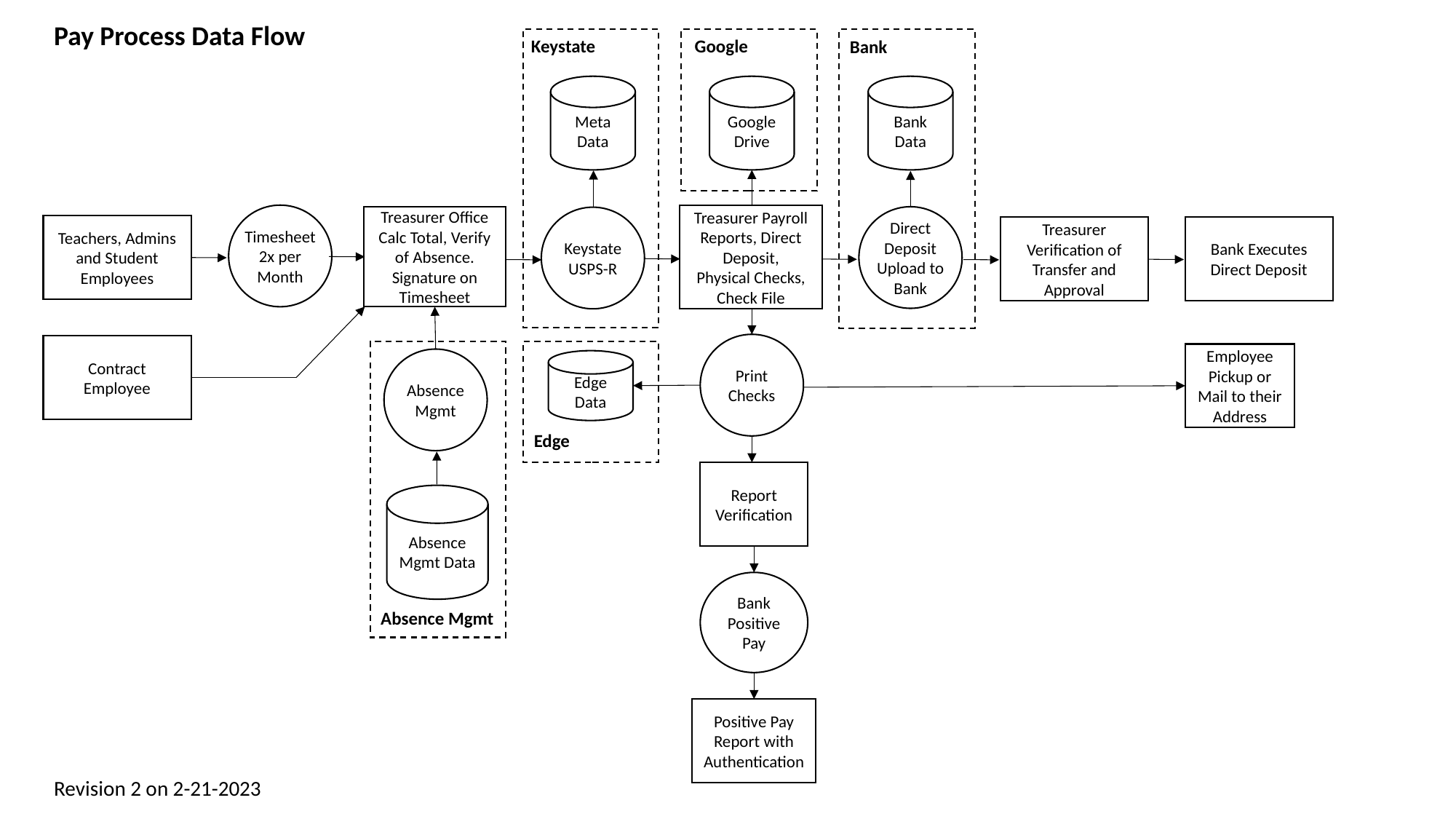

Pay Process Data Flow
Google
Keystate

Bank
Meta Data
Google Drive
Bank Data
Timesheet 2x per Month
Treasurer Payroll Reports, Direct Deposit,
Physical Checks,
Check File
Treasurer Office
Calc Total, Verify of Absence.
Signature on Timesheet
Direct Deposit Upload to Bank
Keystate
USPS-R
Teachers, Admins and Student Employees
Bank Executes Direct Deposit
Treasurer Verification of Transfer and Approval
Print Checks
Contract Employee

Employee Pickup or Mail to their Address
Absence Mgmt
Edge
Data
Edge
Report Verification
Absence Mgmt Data
Bank Positive Pay
Absence Mgmt
Positive Pay Report with Authentication
Revision 2 on 2-21-2023